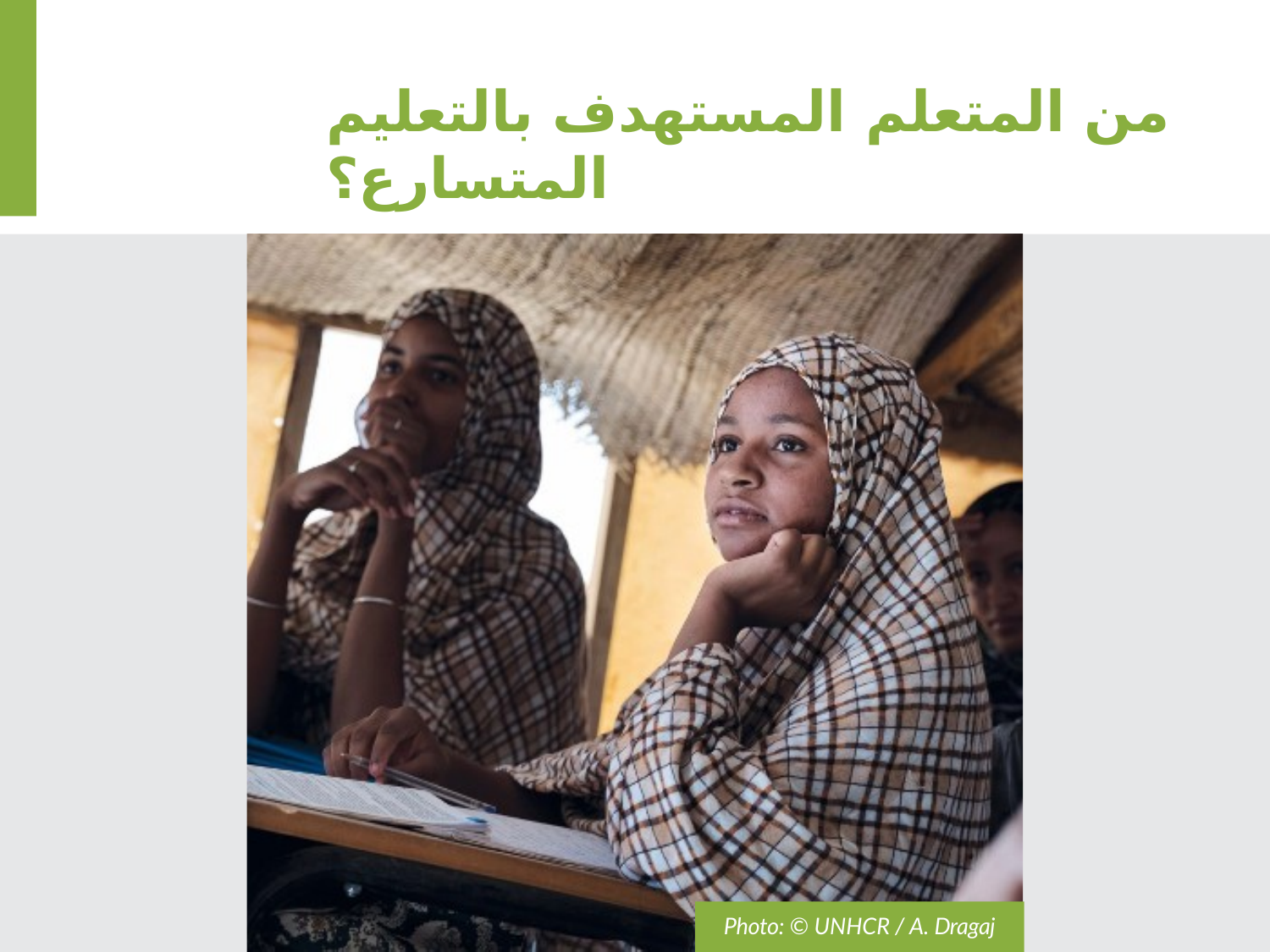

# من المتعلم المستهدف بالتعليم المتسارع؟

Photo: © UNHCR / A. Dragaj